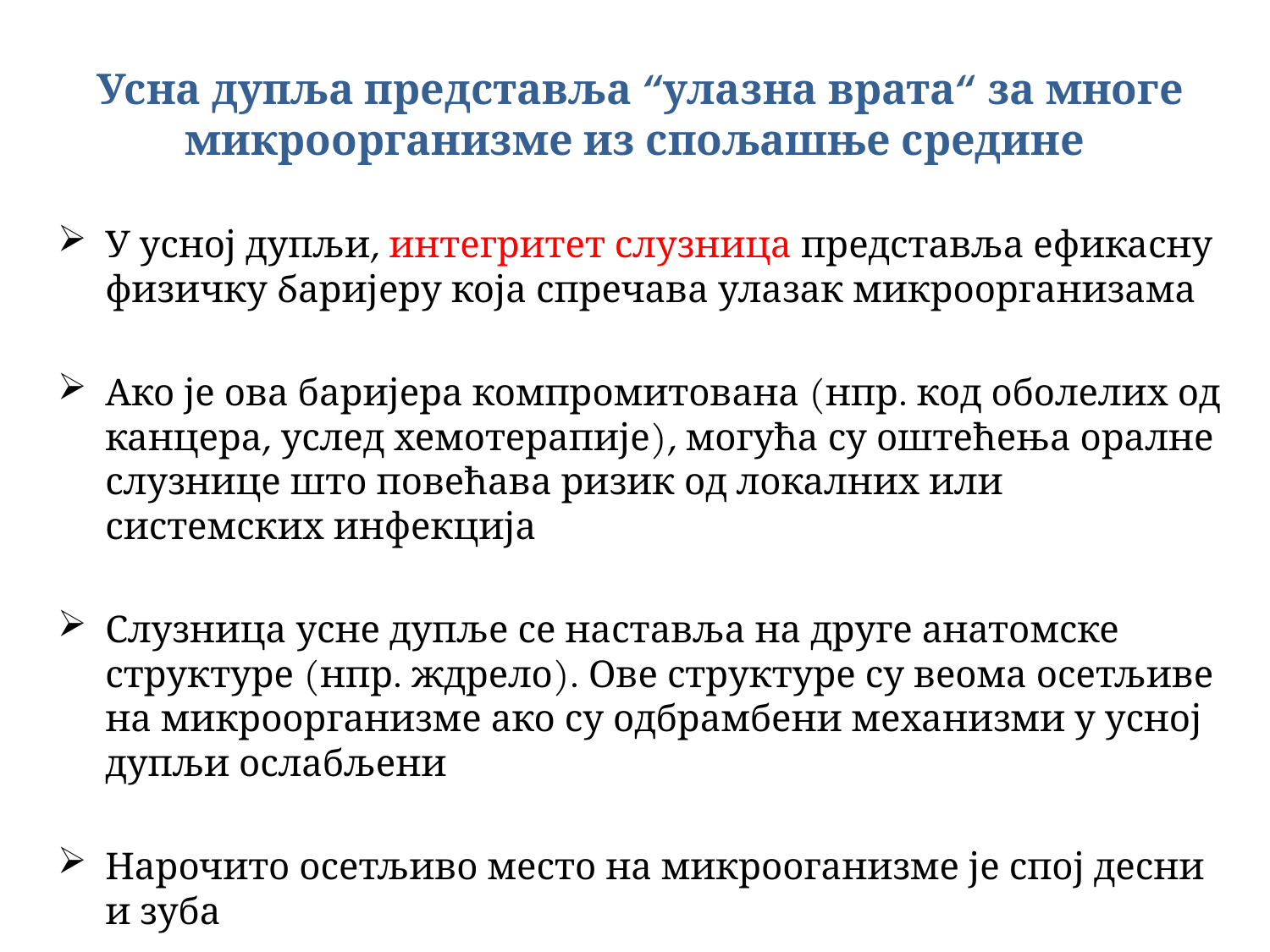

Усна дупља представља “улазна врата“ за многе микроорганизме из спољашње средине

У усној дупљи, интегритет слузница представља ефикасну физичку баријеру која спречава улазак микроорганизама

Ако је ова баријера компромитована (нпр. код оболелих од канцера, услед хемотерапије), могућа су оштећења оралне слузнице што повећава ризик од локалних или системских инфекција

Слузница усне дупље се наставља на друге анатомске структуре (нпр. ждрело). Ове структуре су веома осетљиве на микроорганизме ако су одбрамбени механизми у усној дупљи ослабљени

Нарочито осетљиво место на микрооганизме је спој десни и зуба